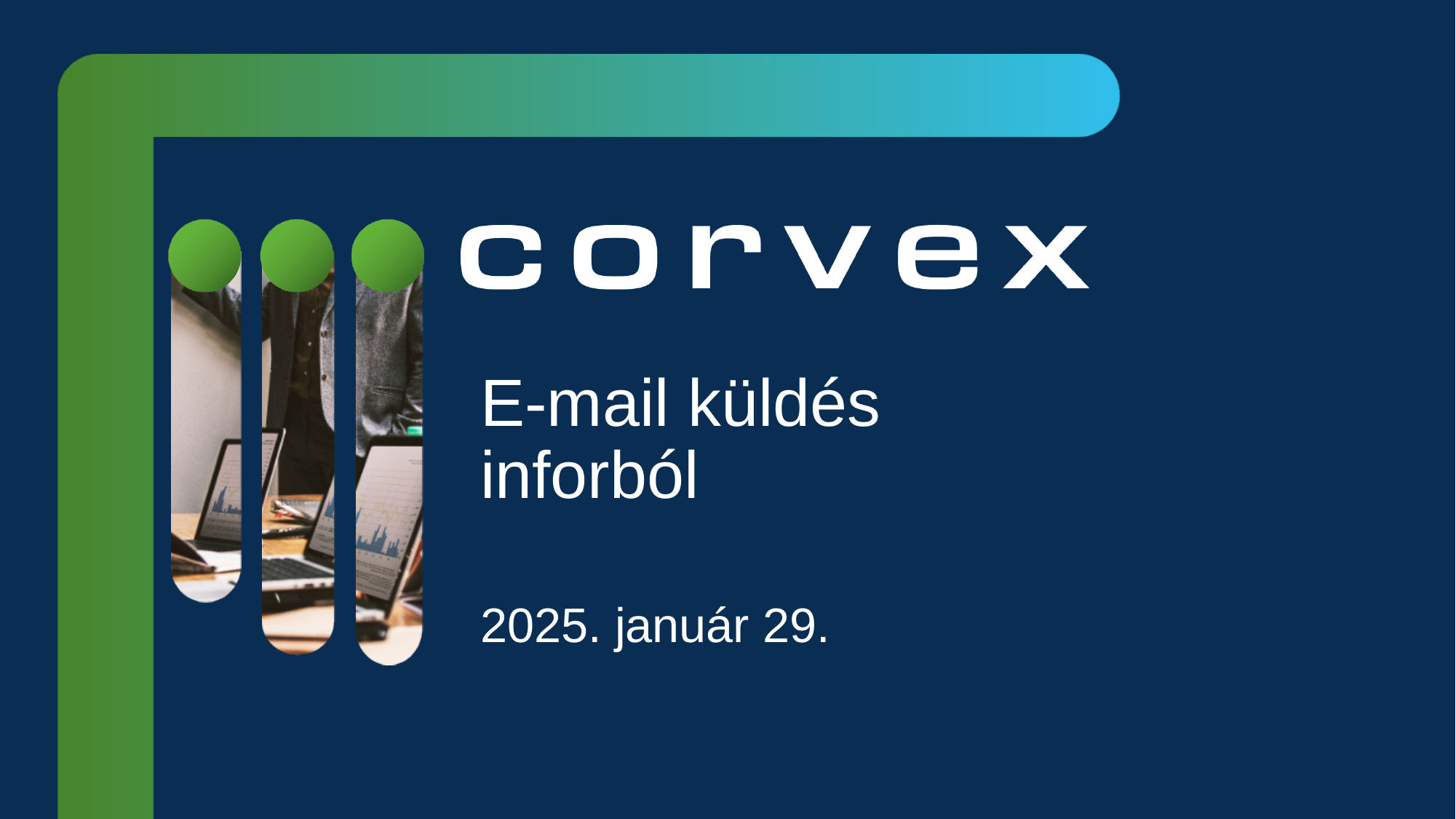

# E-mail küldés inforból
2025. január 29.